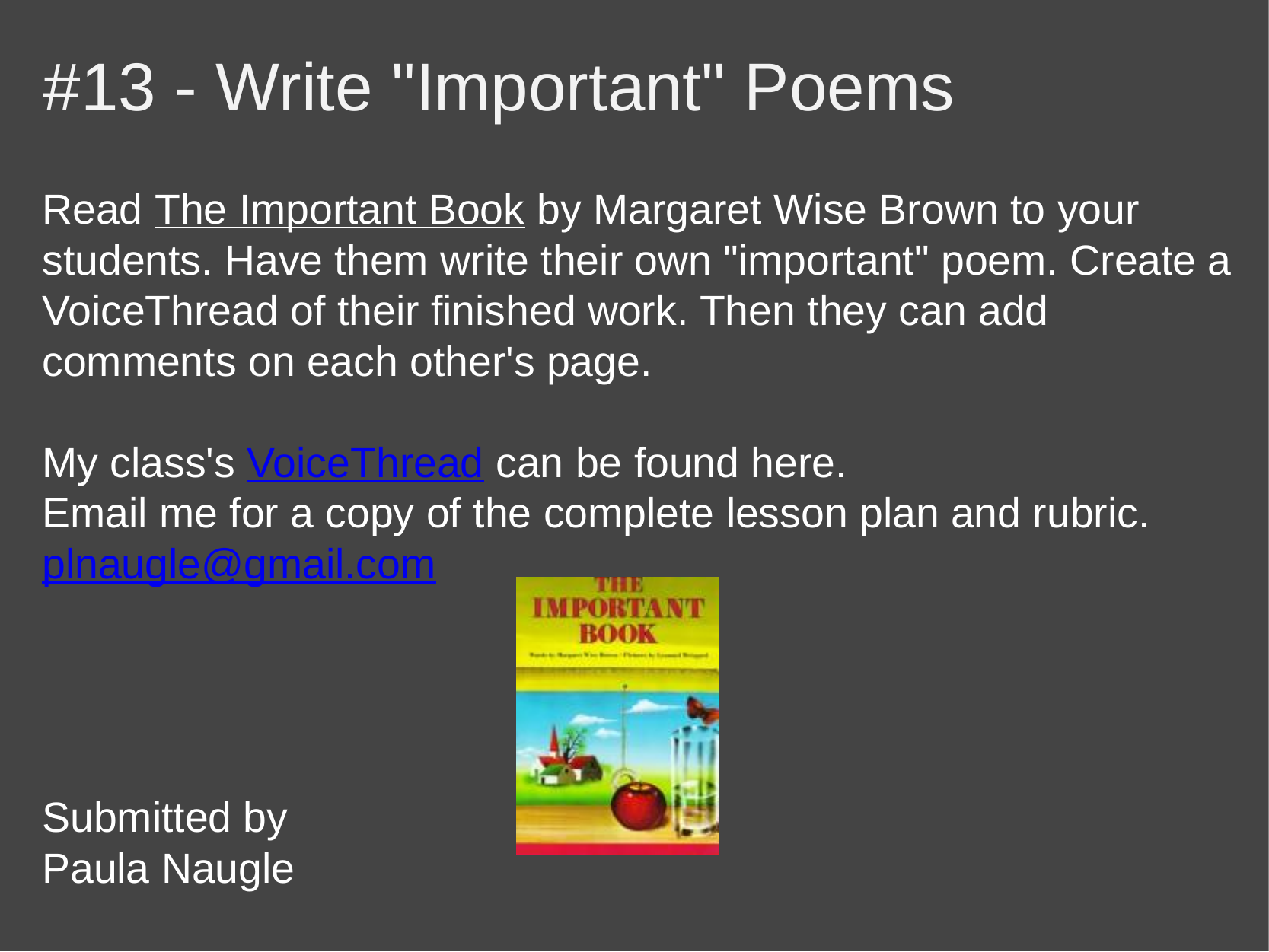

# #13 - Write "Important" Poems
Read The Important Book by Margaret Wise Brown to your students. Have them write their own "important" poem. Create a VoiceThread of their finished work. Then they can add comments on each other's page.

My class's VoiceThread can be found here.
Email me for a copy of the complete lesson plan and rubric.
plnaugle@gmail.com

Submitted by
Paula Naugle